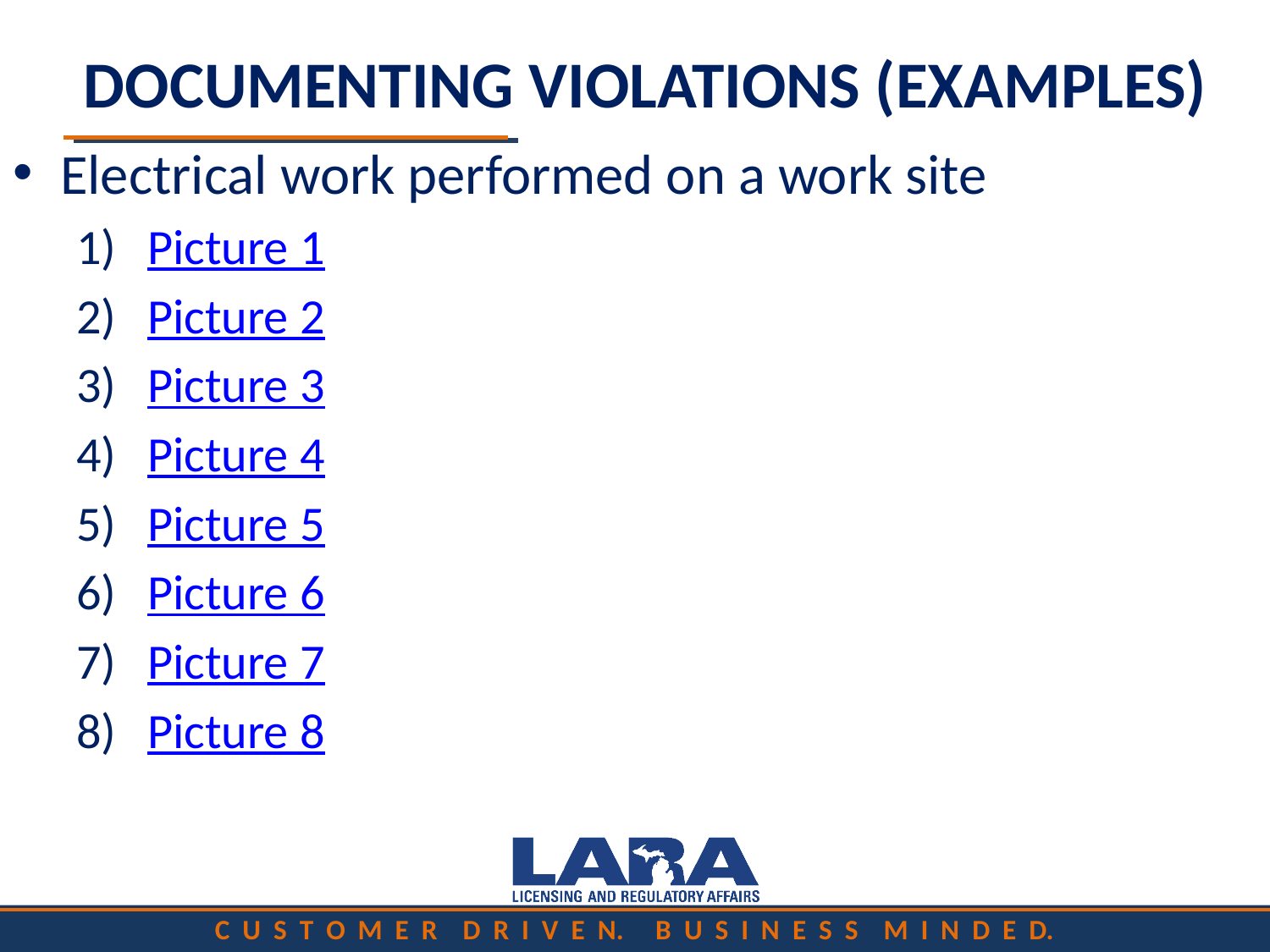

# DOCUMENTING VIOLATIONS (EXAMPLES)
Electrical work performed on a work site
Picture 1
Picture 2
Picture 3
Picture 4
Picture 5
Picture 6
Picture 7
Picture 8